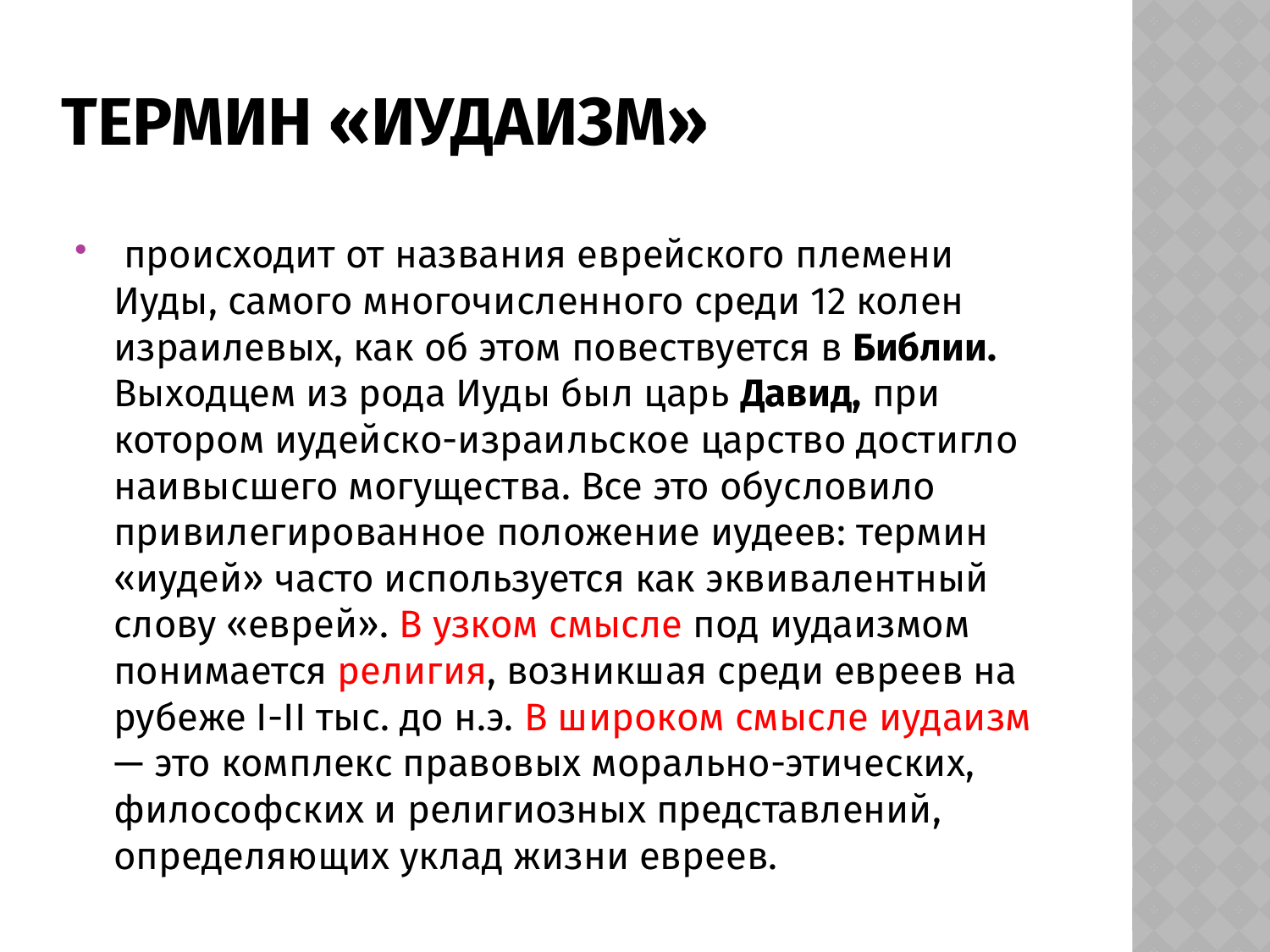

# Термин «иудаизм»
 происходит от названия еврейского племени Иуды, самого многочисленного среди 12 колен израилевых, как об этом повествуется в Библии. Выходцем из рода Иуды был царь Давид, при котором иудейско-израильское царство достигло наивысшего могущества. Все это обусловило привилегированное положение иудеев: термин «иудей» часто используется как эквивалентный слову «еврей». В узком смысле под иудаизмом понимается религия, возникшая среди евреев на рубеже I-II тыс. до н.э. В широком смысле иудаизм — это комплекс правовых морально-этических, философских и религиозных представлений, определяющих уклад жизни евреев.